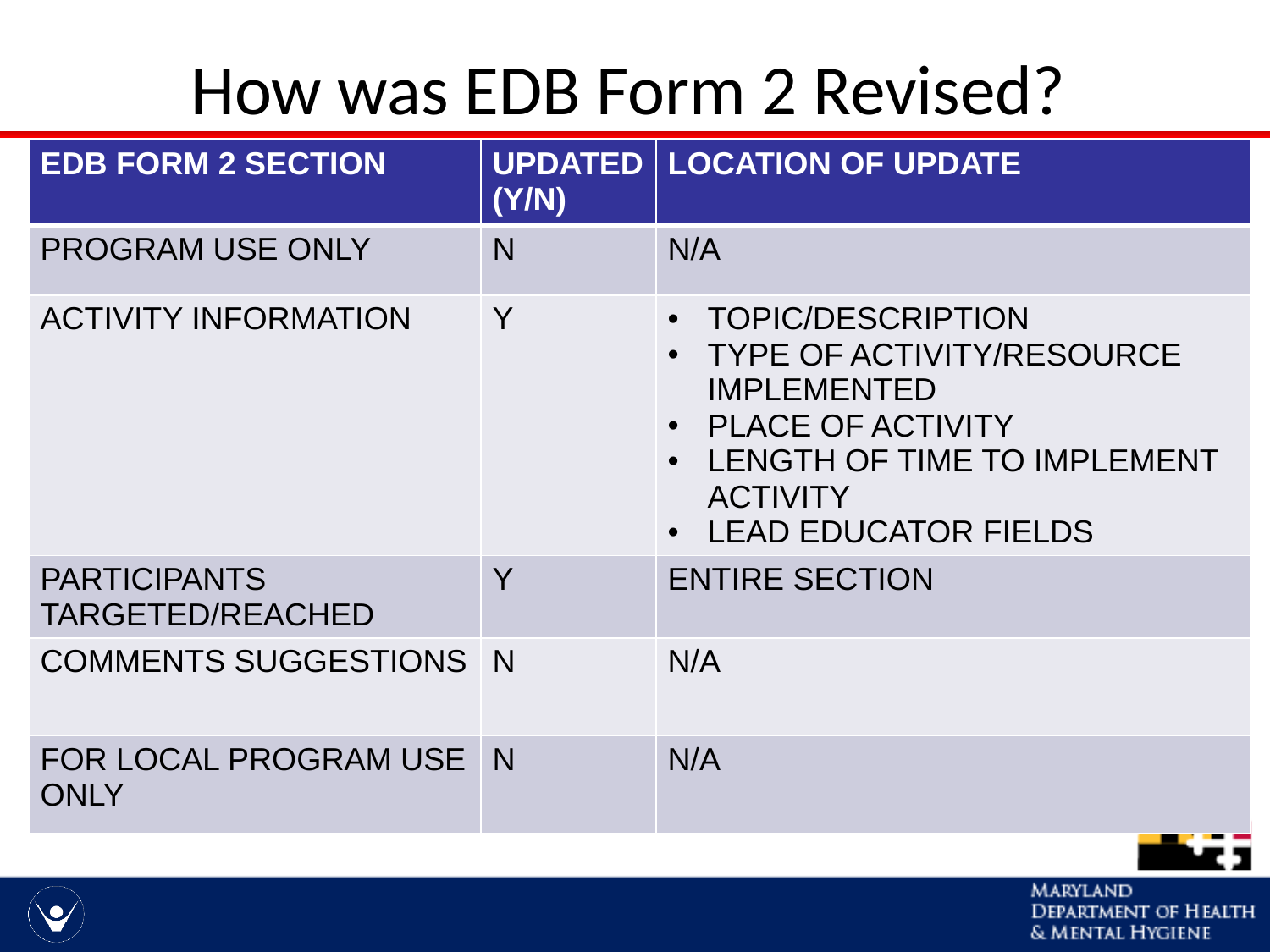

# How was EDB Form 2 Revised?
| EDB FORM 2 SECTION | UPDATED (Y/N) | LOCATION OF UPDATE |
| --- | --- | --- |
| PROGRAM USE ONLY | N | N/A |
| ACTIVITY INFORMATION | Y | TOPIC/DESCRIPTION TYPE OF ACTIVITY/RESOURCE IMPLEMENTED PLACE OF ACTIVITY LENGTH OF TIME TO IMPLEMENT ACTIVITY LEAD EDUCATOR FIELDS |
| PARTICIPANTS TARGETED/REACHED | Y | ENTIRE SECTION |
| COMMENTS SUGGESTIONS | N | N/A |
| FOR LOCAL PROGRAM USE ONLY | N | N/A |